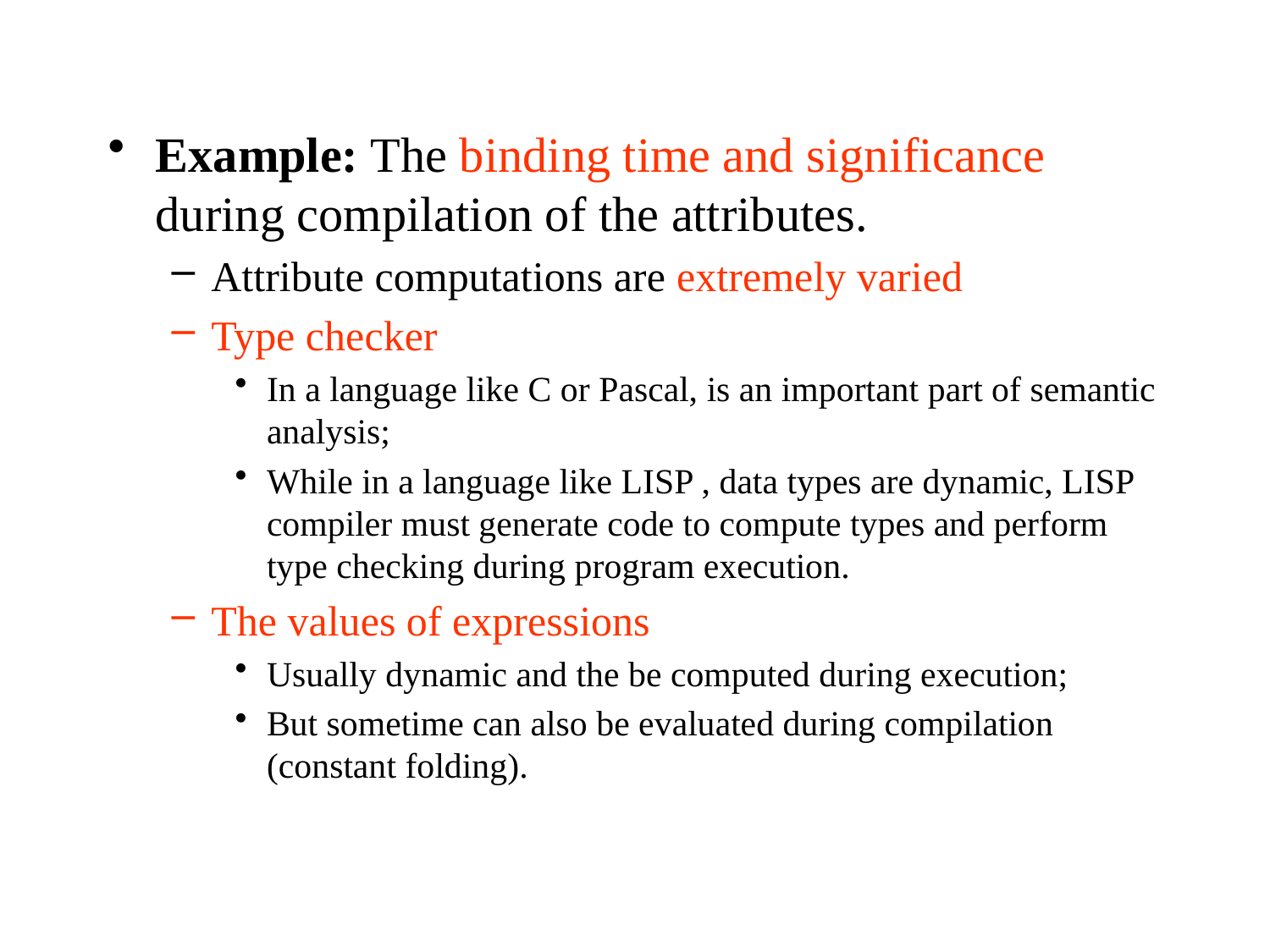

Example: The binding time and significance during compilation of the attributes.
Attribute computations are extremely varied
Type checker
In a language like C or Pascal, is an important part of semantic analysis;
While in a language like LISP , data types are dynamic, LISP compiler must generate code to compute types and perform type checking during program execution.
The values of expressions
Usually dynamic and the be computed during execution;
But sometime can also be evaluated during compilation (constant folding).